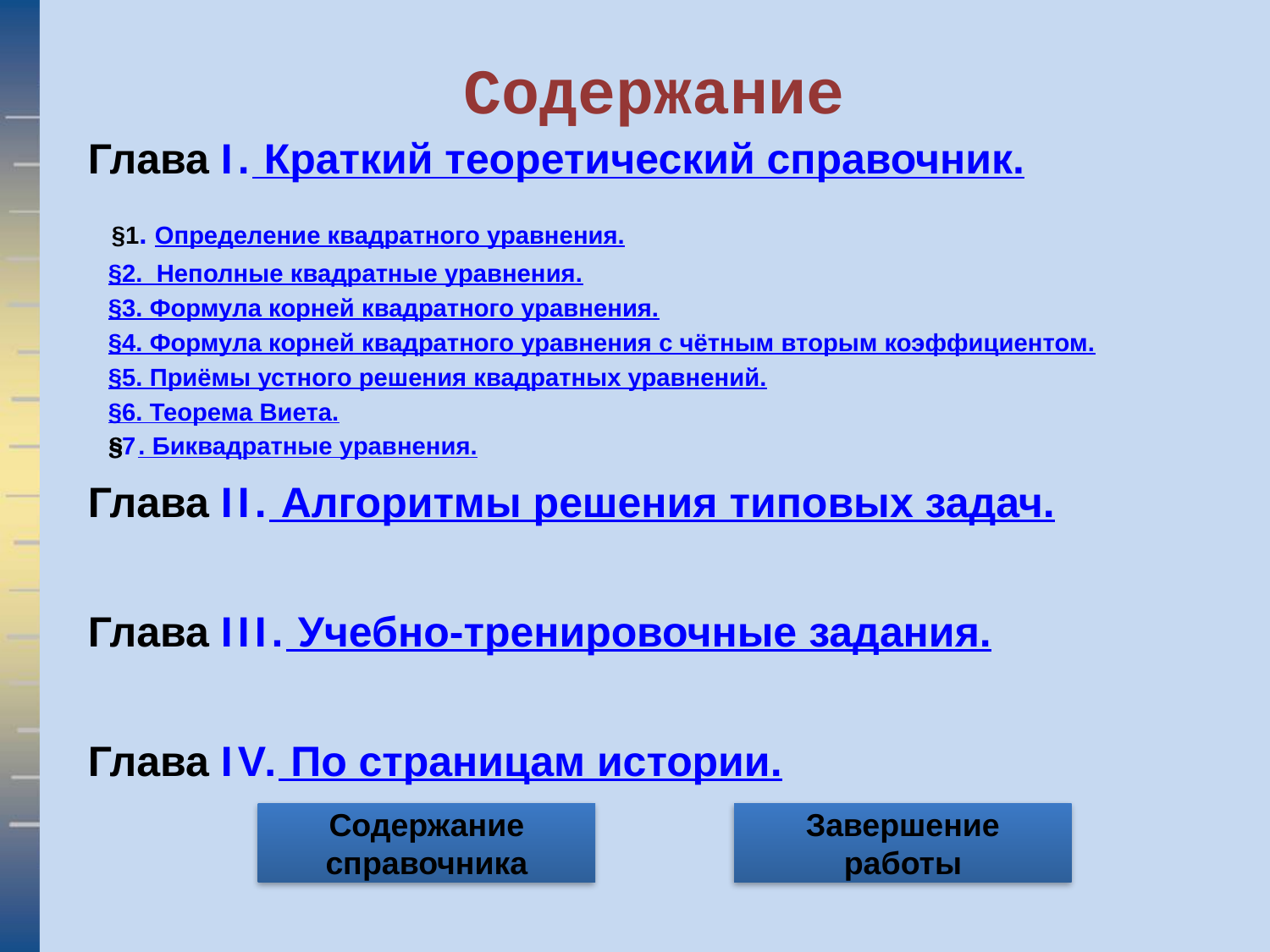

Глава I. Краткий теоретический справочник.
     §1. Определение квадратного уравнения.
        §2.  Неполные квадратные уравнения.
        §3. Формула корней квадратного уравнения.
        §4. Формула корней квадратного уравнения с чётным вторым коэффициентом.
        §5. Приёмы устного решения квадратных уравнений.
        §6. Теорема Виета.
        §7. Биквадратные уравнения.
   Глава II. Алгоритмы решения типовых задач.

   Глава III. Учебно-тренировочные задания.

   Глава IV. По страницам истории.

# Содержание
Содержание справочника
Завершение работы